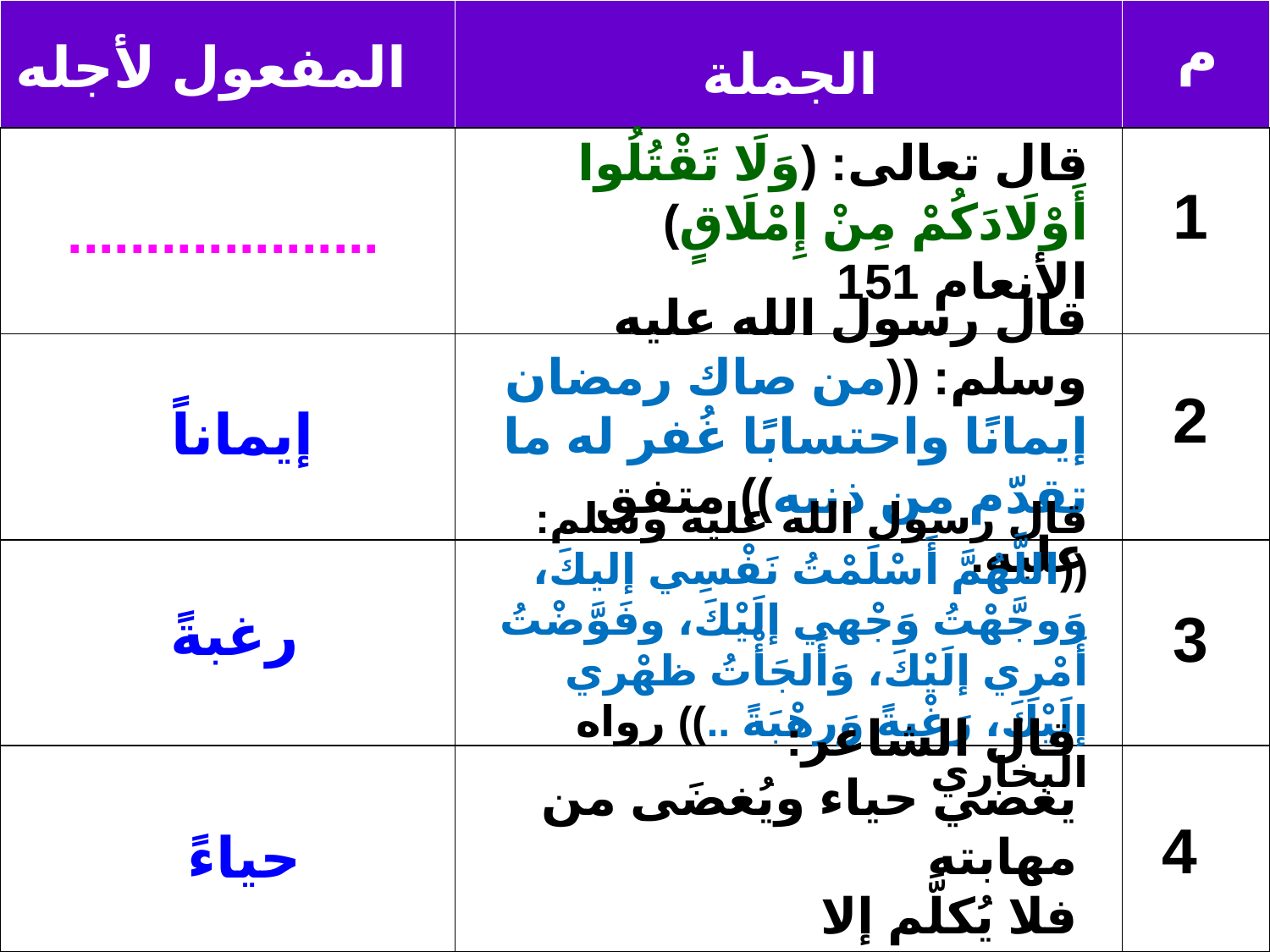

|  |  |  |
| --- | --- | --- |
|  |  |  |
|  |  |  |
|  |  |  |
|  |  |  |
م
المفعول لأجله
الجملة
قال تعالى: (وَلَا تَقْتُلُوا أَوْلَادَكُمْ مِنْ إِمْلَاقٍ) الأنعام 151
1
....................
قال رسول الله عليه وسلم: ((من صاك رمضان إيمانًا واحتسابًا غُفر له ما تقدّم من ذنبه)) متفق عليه.
2
إيماناً
قال رسول الله عليه وسلم: ((اللَّهُمَّ أَسْلَمْتُ نَفْسِي إليكَ، وَوجَّهْتُ وَجْهي إلَيْكَ، وفَوَّضْتُ أَمْرِي إلَيْكَ، وَأَلجَأْتُ ظهْري إلَيْكَ، رَغْبةً وَرهْبَةً ..)) رواه البخاري
رغبةً
3
قال الشاعر:
يغضي حياء ويُغضَى من مهابته
                فلا يُكلَّم إلا حين يبتسم
4
حياءً